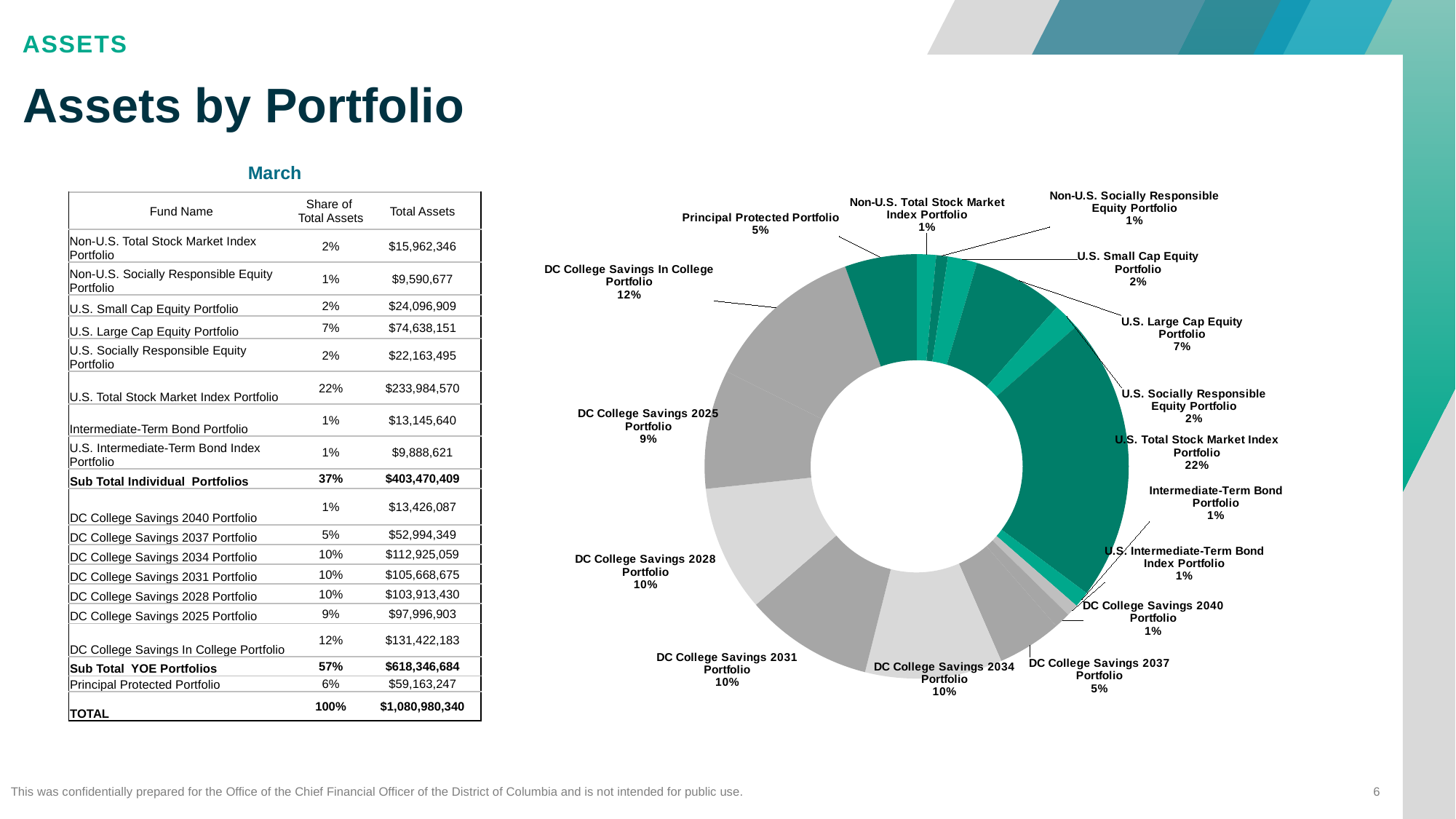

Assets
# Assets by Portfolio

### Chart

| Category | AUM |
|---|---|
| Non-U.S. Total Stock Market Index Portfolio | 15962346.0 |
| Non-U.S. Socially Responsible Equity Portfolio | 9590677.0 |
| U.S. Small Cap Equity Portfolio | 24096909.0 |
| U.S. Large Cap Equity Portfolio | 74638151.0 |
| U.S. Socially Responsible Equity Portfolio | 22163495.0 |
| U.S. Total Stock Market Index Portfolio | 233984570.0 |
| Intermediate-Term Bond Portfolio | 13145640.0 |
| U.S. Intermediate-Term Bond Index Portfolio | 9888621.0 |
| DC College Savings 2040 Portfolio | 13426087.0 |
| DC College Savings 2037 Portfolio | 52994349.0 |
| DC College Savings 2034 Portfolio | 112925059.0 |
| DC College Savings 2031 Portfolio | 105668675.0 |
| DC College Savings 2028 Portfolio | 103913430.0 |
| DC College Savings 2025 Portfolio | 97996903.0 |
| DC College Savings In College Portfolio | 131422183.0 |
| Principal Protected Portfolio | 59163247.0 |
| March |  |  |
| --- | --- | --- |
| Fund Name | Share of Total Assets | Total Assets |
| Non-U.S. Total Stock Market Index Portfolio | 2% | $15,962,346 |
| Non-U.S. Socially Responsible Equity Portfolio | 1% | $9,590,677 |
| U.S. Small Cap Equity Portfolio | 2% | $24,096,909 |
| U.S. Large Cap Equity Portfolio | 7% | $74,638,151 |
| U.S. Socially Responsible Equity Portfolio | 2% | $22,163,495 |
| U.S. Total Stock Market Index Portfolio | 22% | $233,984,570 |
| Intermediate-Term Bond Portfolio | 1% | $13,145,640 |
| U.S. Intermediate-Term Bond Index Portfolio | 1% | $9,888,621 |
| Sub Total Individual Portfolios | 37% | $403,470,409 |
| DC College Savings 2040 Portfolio | 1% | $13,426,087 |
| DC College Savings 2037 Portfolio | 5% | $52,994,349 |
| DC College Savings 2034 Portfolio | 10% | $112,925,059 |
| DC College Savings 2031 Portfolio | 10% | $105,668,675 |
| DC College Savings 2028 Portfolio | 10% | $103,913,430 |
| DC College Savings 2025 Portfolio | 9% | $97,996,903 |
| DC College Savings In College Portfolio | 12% | $131,422,183 |
| Sub Total YOE Portfolios | 57% | $618,346,684 |
| Principal Protected Portfolio | 6% | $59,163,247 |
| TOTAL | 100% | $1,080,980,340 |
This was confidentially prepared for the Office of the Chief Financial Officer of the District of Columbia and is not intended for public use.
6